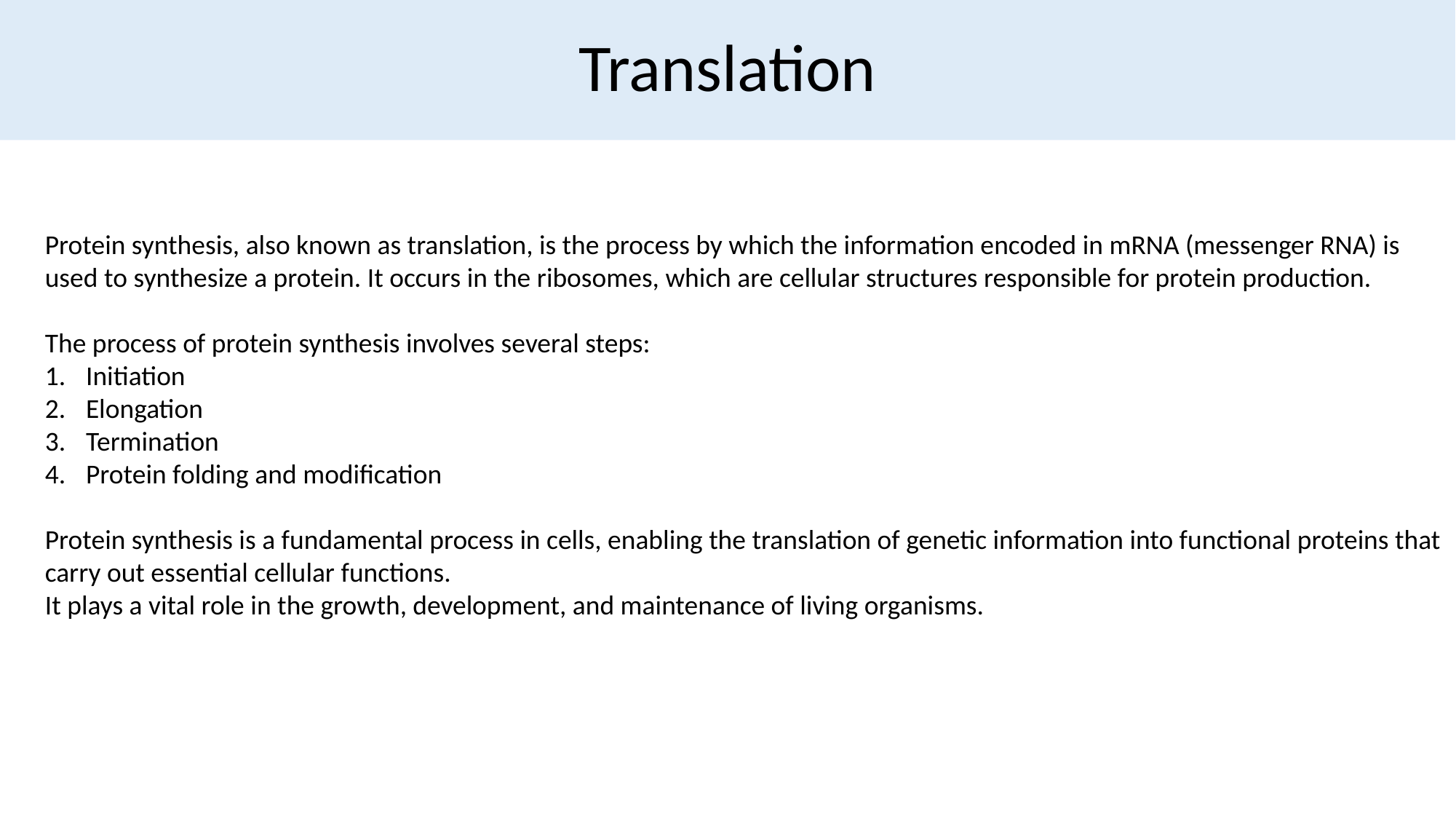

Translation

Protein synthesis, also known as translation, is the process by which the information encoded in mRNA (messenger RNA) is used to synthesize a protein. It occurs in the ribosomes, which are cellular structures responsible for protein production.

The process of protein synthesis involves several steps:
Initiation
Elongation
Termination
Protein folding and modification

Protein synthesis is a fundamental process in cells, enabling the translation of genetic information into functional proteins that carry out essential cellular functions.
It plays a vital role in the growth, development, and maintenance of living organisms.